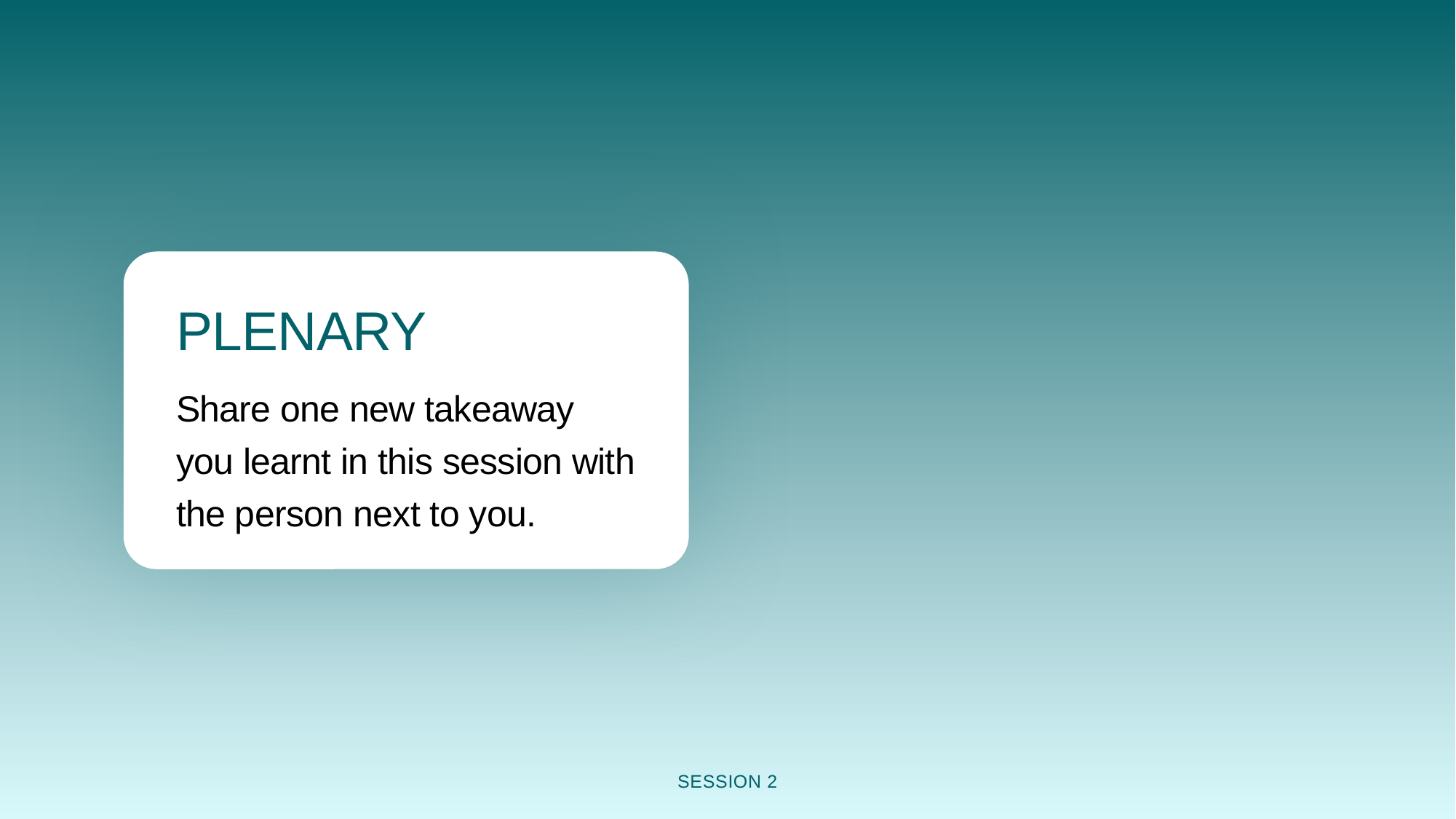

/
PLENARY
Share one new takeaway you learnt in this session with the person next to you.
SESSION 2